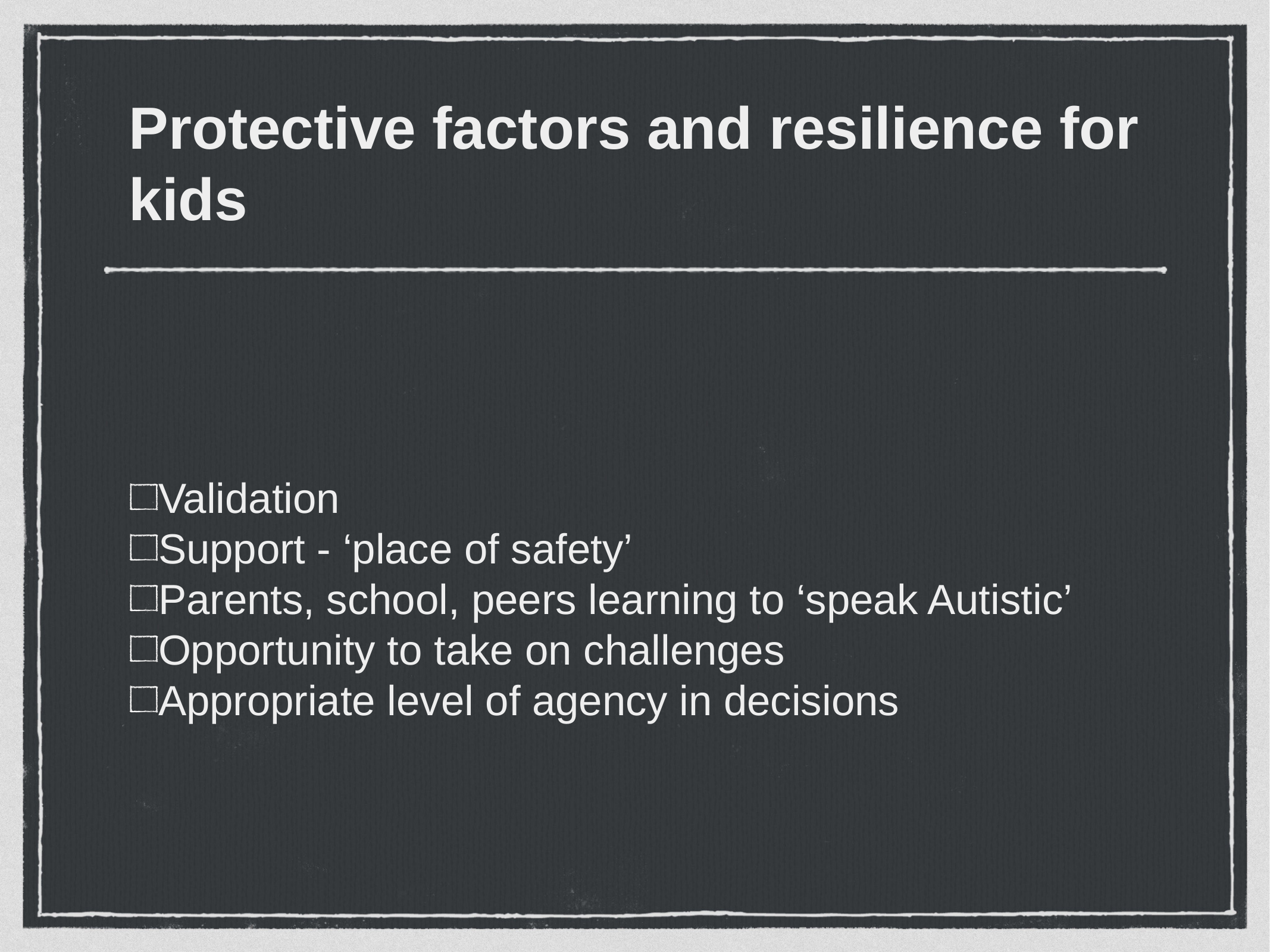

Protective factors and resilience for kids
Validation
Support - ‘place of safety’
Parents, school, peers learning to ‘speak Autistic’
Opportunity to take on challenges
Appropriate level of agency in decisions